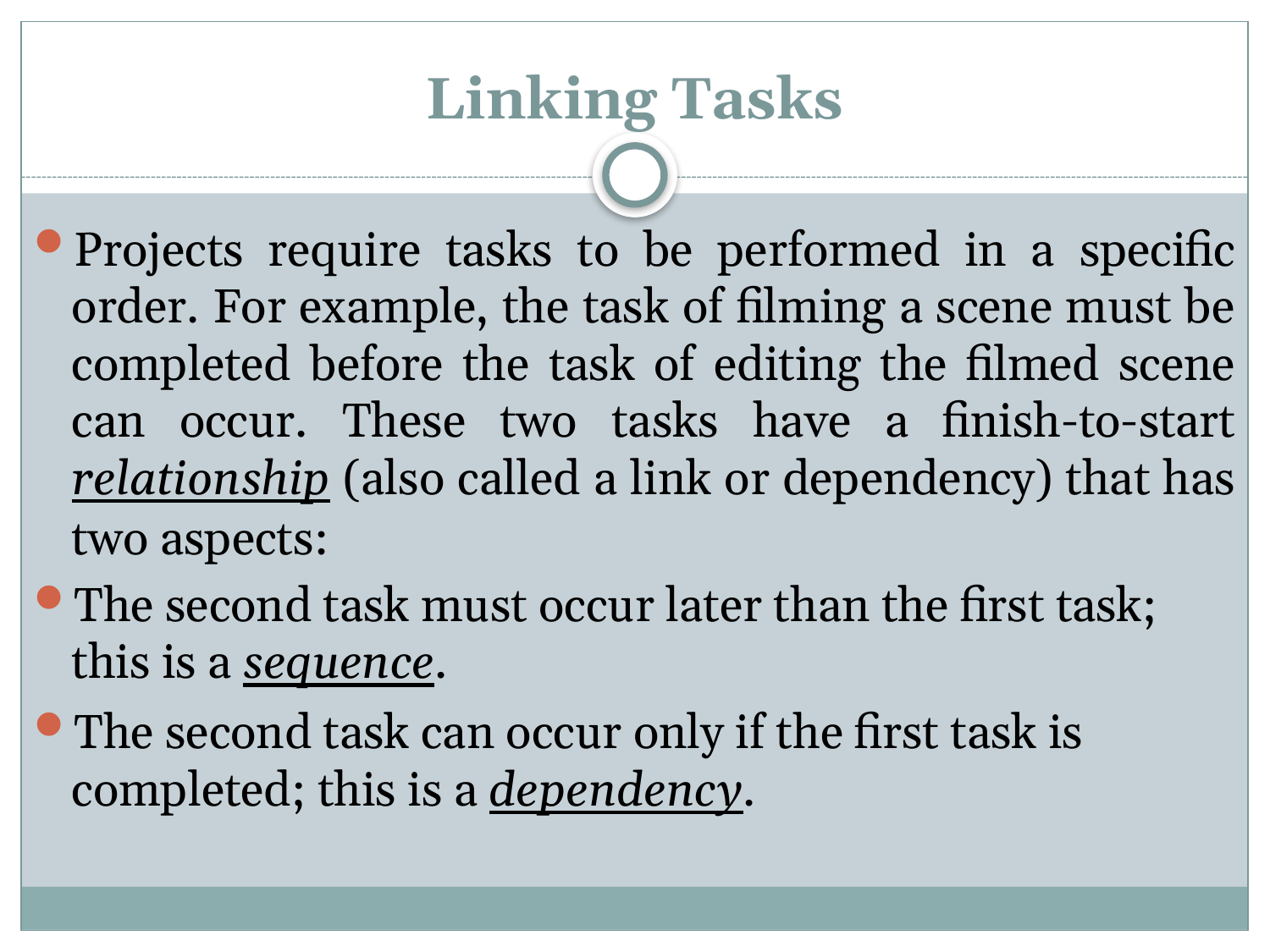

# Linking Tasks
Projects require tasks to be performed in a specific order. For example, the task of filming a scene must be completed before the task of editing the filmed scene can occur. These two tasks have a finish-to-start relationship (also called a link or dependency) that has two aspects:
The second task must occur later than the first task; this is a sequence.
The second task can occur only if the first task is completed; this is a dependency.